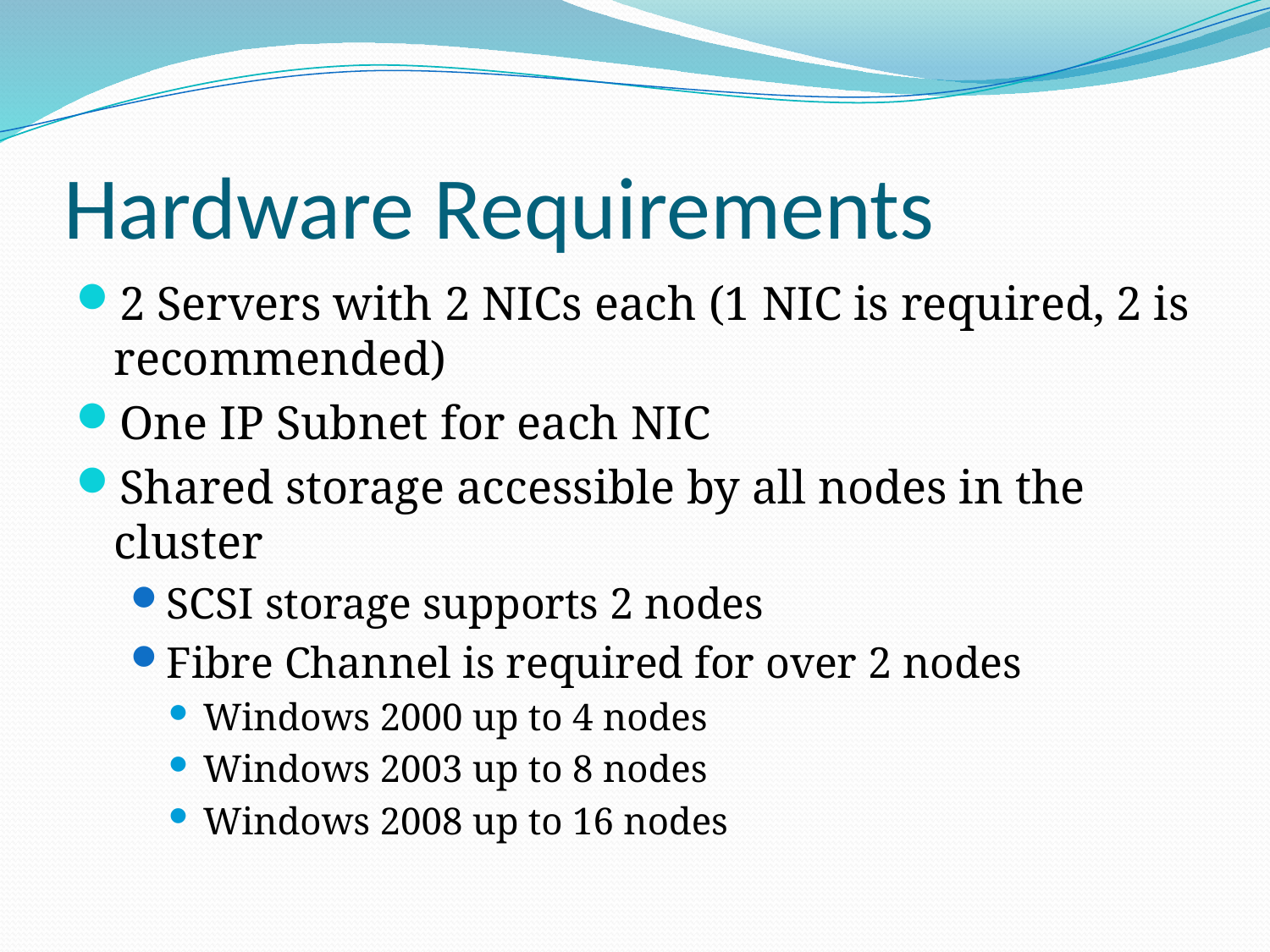

# Hardware Requirements
2 Servers with 2 NICs each (1 NIC is required, 2 is recommended)
One IP Subnet for each NIC
Shared storage accessible by all nodes in the cluster
SCSI storage supports 2 nodes
Fibre Channel is required for over 2 nodes
Windows 2000 up to 4 nodes
Windows 2003 up to 8 nodes
Windows 2008 up to 16 nodes